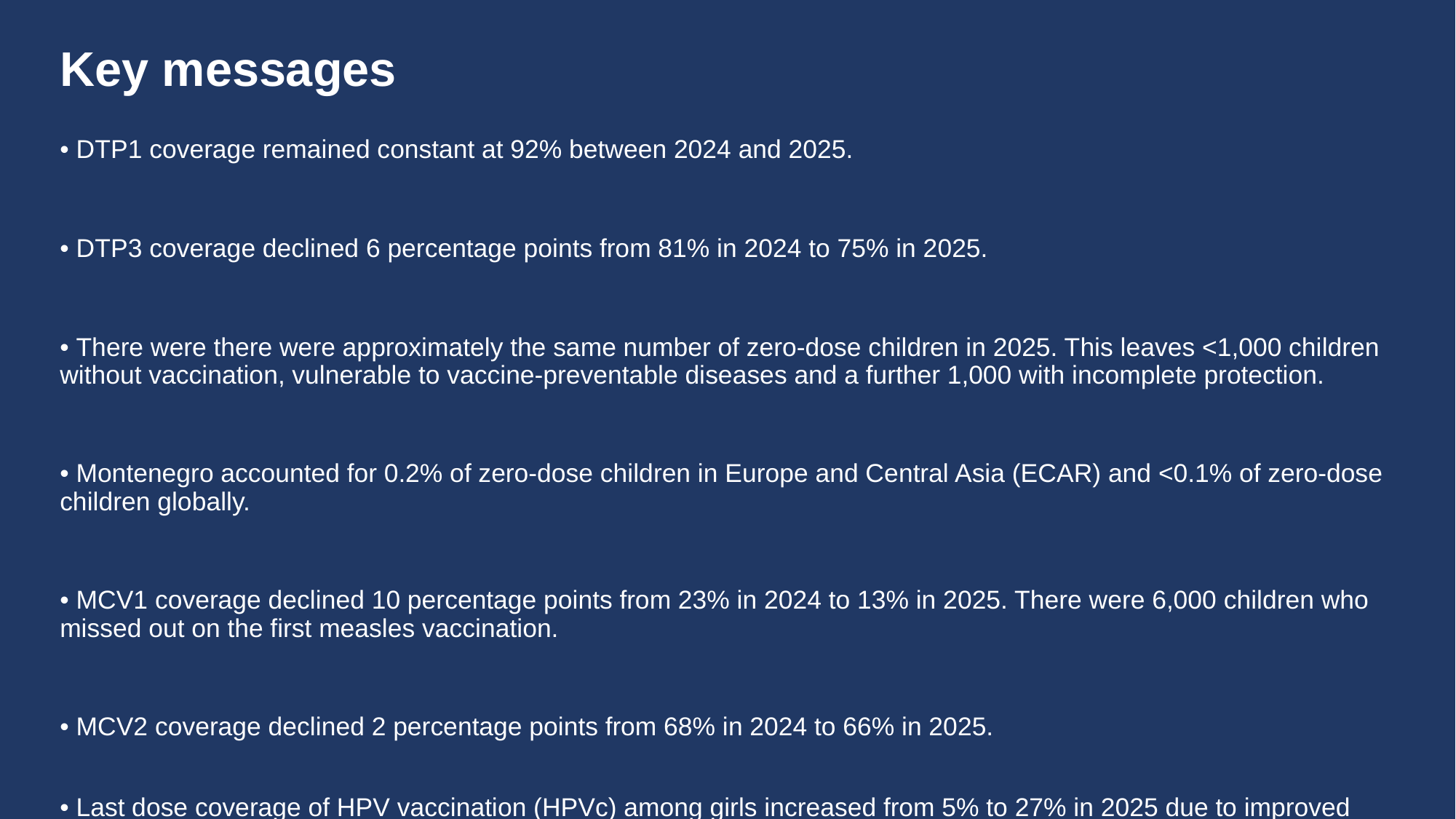

# Key messages
• DTP1 coverage remained constant at 92% between 2024 and 2025.

• DTP3 coverage declined 6 percentage points from 81% in 2024 to 75% in 2025.

• There were there were approximately the same number of zero-dose children in 2025. This leaves <1,000 children without vaccination, vulnerable to vaccine-preventable diseases and a further 1,000 with incomplete protection.

• Montenegro accounted for 0.2% of zero-dose children in Europe and Central Asia (ECAR) and <0.1% of zero-dose children globally.

• MCV1 coverage declined 10 percentage points from 23% in 2024 to 13% in 2025. There were 6,000 children who missed out on the first measles vaccination.

• MCV2 coverage declined 2 percentage points from 68% in 2024 to 66% in 2025.

• Last dose coverage of HPV vaccination (HPVc) among girls increased from 5% to 27% in 2025 due to improved programme performance.